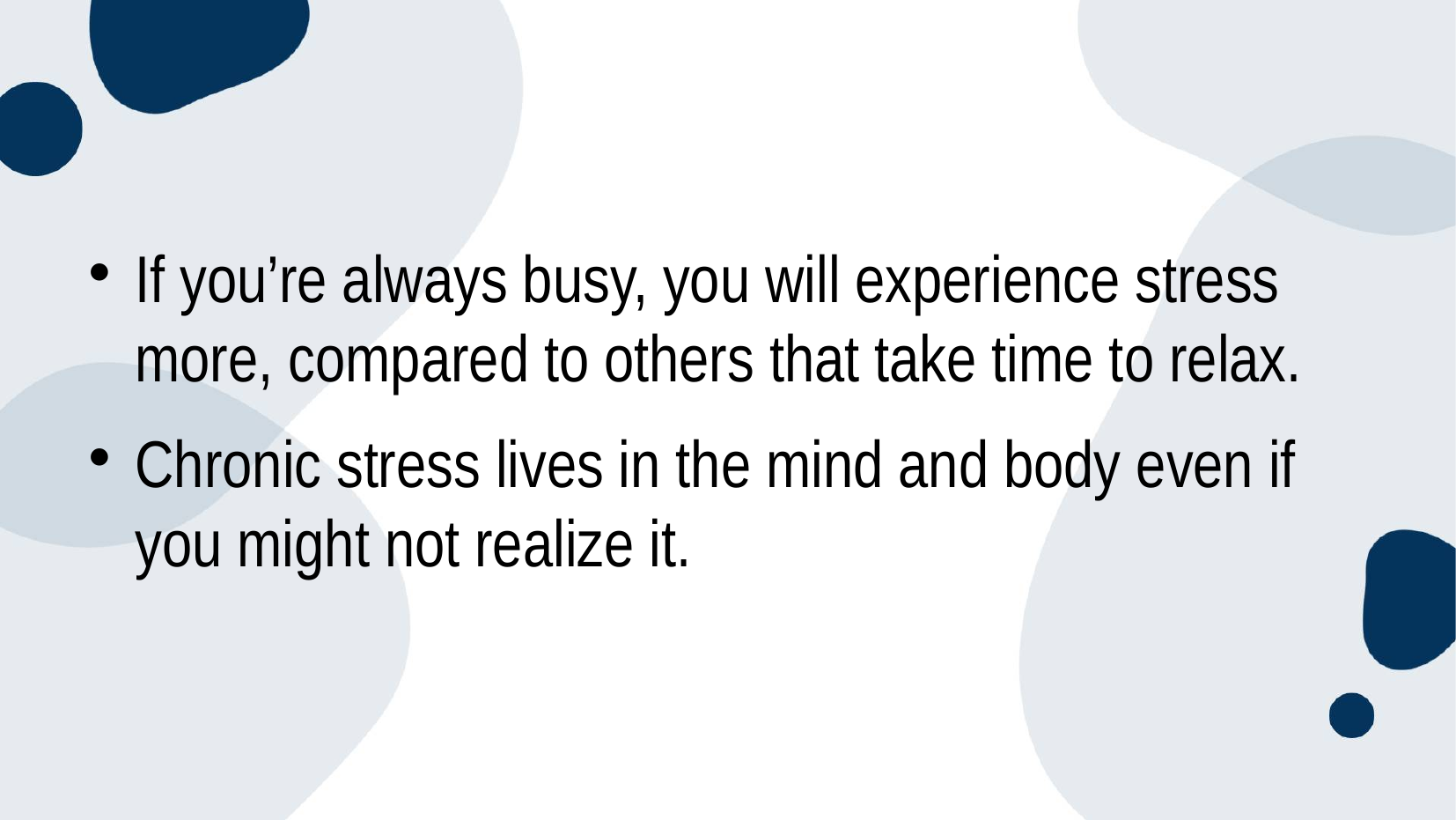

If you’re always busy, you will experience stress more, compared to others that take time to relax.
Chronic stress lives in the mind and body even if you might not realize it.